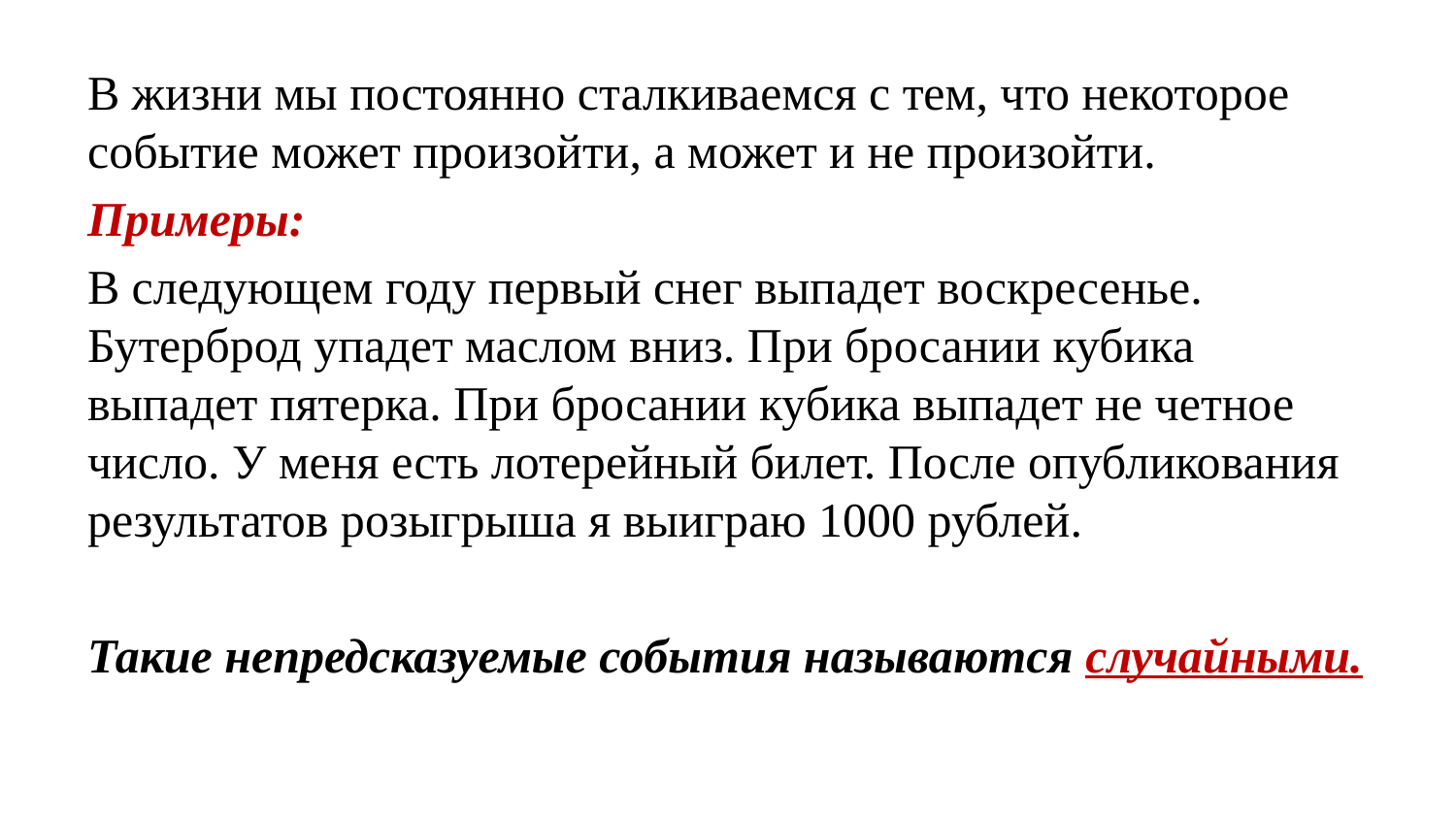

В жизни мы постоянно сталкиваемся с тем, что некоторое событие может произойти, а может и не произойти.
Примеры:
В следующем году первый снег выпадет воскресенье. Бутерброд упадет маслом вниз. При бросании кубика выпадет пятерка. При бросании кубика выпадет не четное число. У меня есть лотерейный билет. После опубликования результатов розыгрыша я выиграю 1000 рублей.

Такие непредсказуемые события называются случайными.